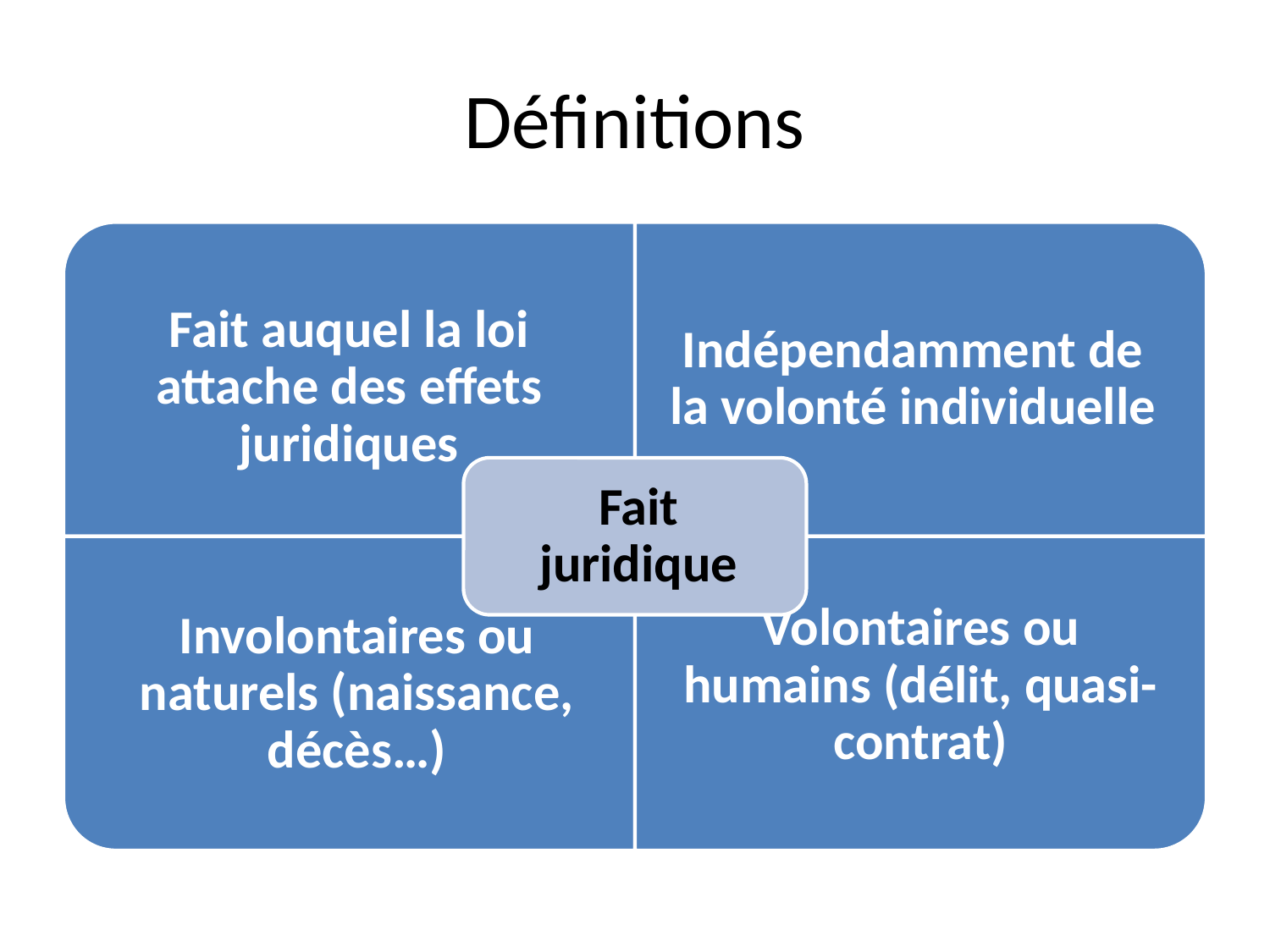

# Définitions
Fait auquel la loi attache des effets juridiques
Indépendamment de la volonté individuelle
Involontaires ou naturels (naissance, décès…)
Volontaires ou humains (délit, quasi-contrat)
Fait juridique